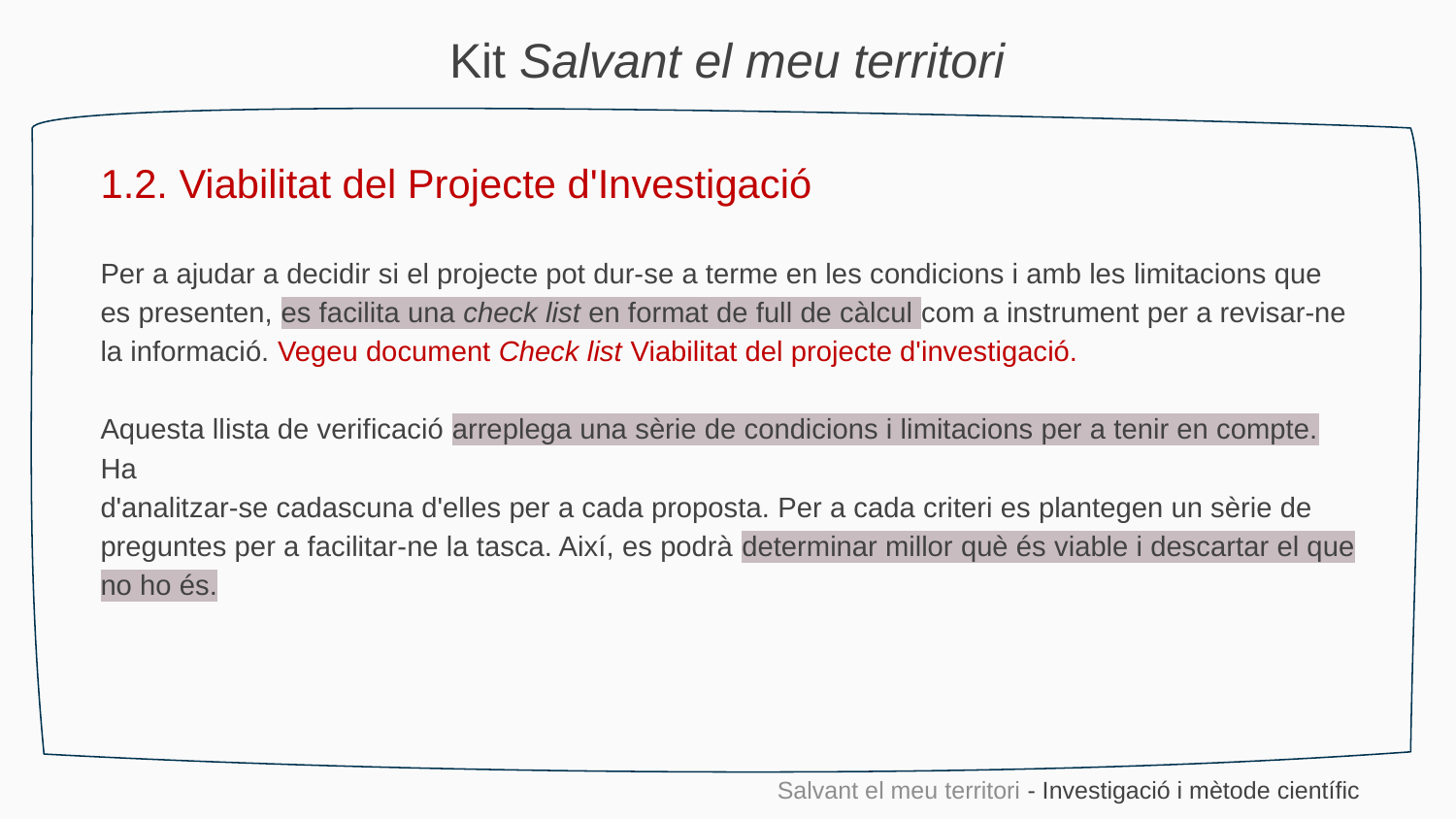

Kit Salvant el meu territori

1.2. Viabilitat del Projecte d'Investigació

Per a ajudar a decidir si el projecte pot dur-se a terme en les condicions i amb les limitacions que es presenten, es facilita una check list en format de full de càlcul com a instrument per a revisar-ne la informació. Vegeu document Check list Viabilitat del projecte d'investigació.

Aquesta llista de verificació arreplega una sèrie de condicions i limitacions per a tenir en compte. Ha
d'analitzar-se cadascuna d'elles per a cada proposta. Per a cada criteri es plantegen un sèrie de preguntes per a facilitar-ne la tasca. Així, es podrà determinar millor què és viable i descartar el que no ho és.

Salvant el meu territori - Investigació i mètode científic